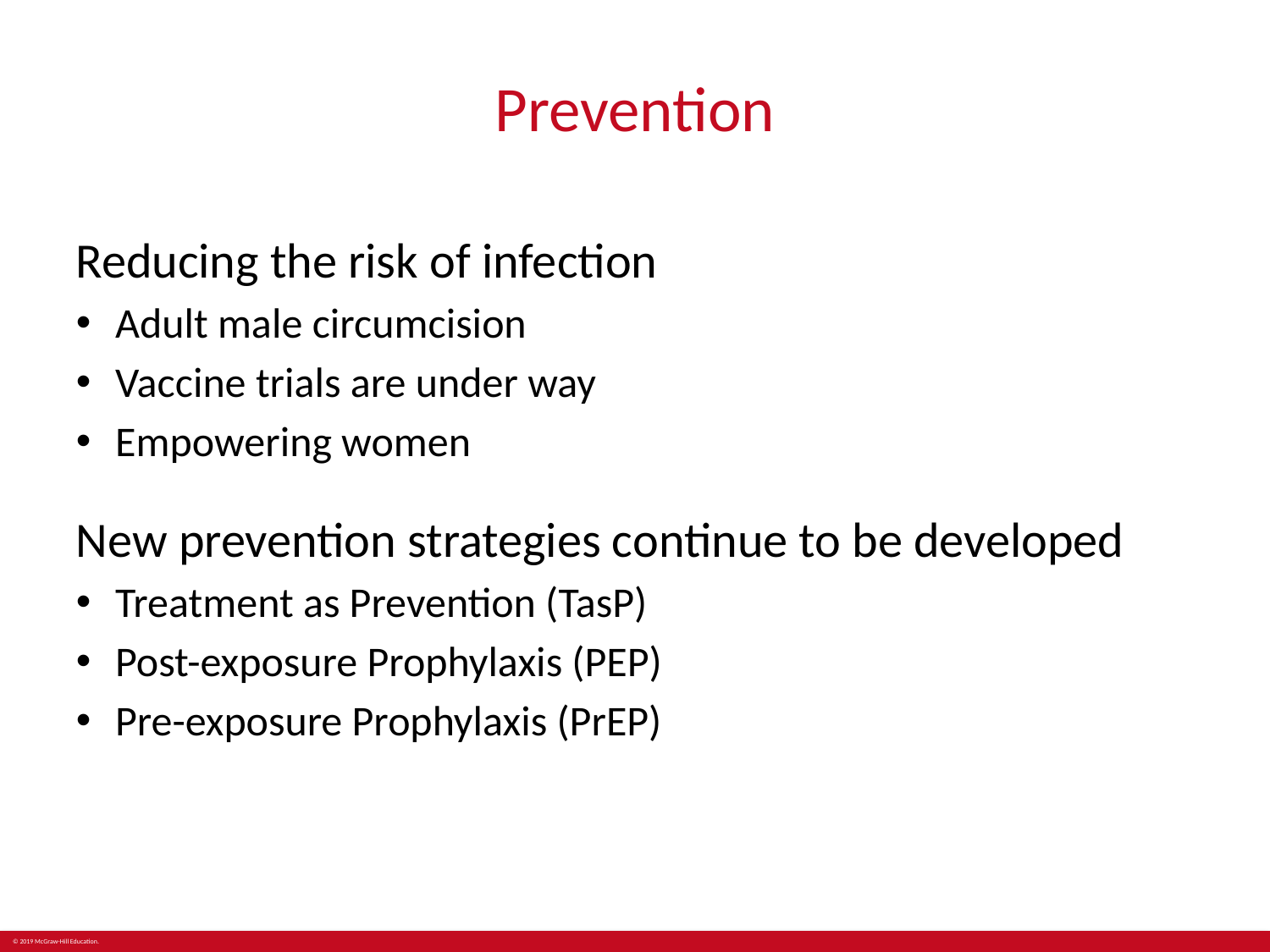

# Prevention
Reducing the risk of infection
Adult male circumcision
Vaccine trials are under way
Empowering women
New prevention strategies continue to be developed
Treatment as Prevention (TasP)
Post-exposure Prophylaxis (PEP)
Pre-exposure Prophylaxis (PrEP)